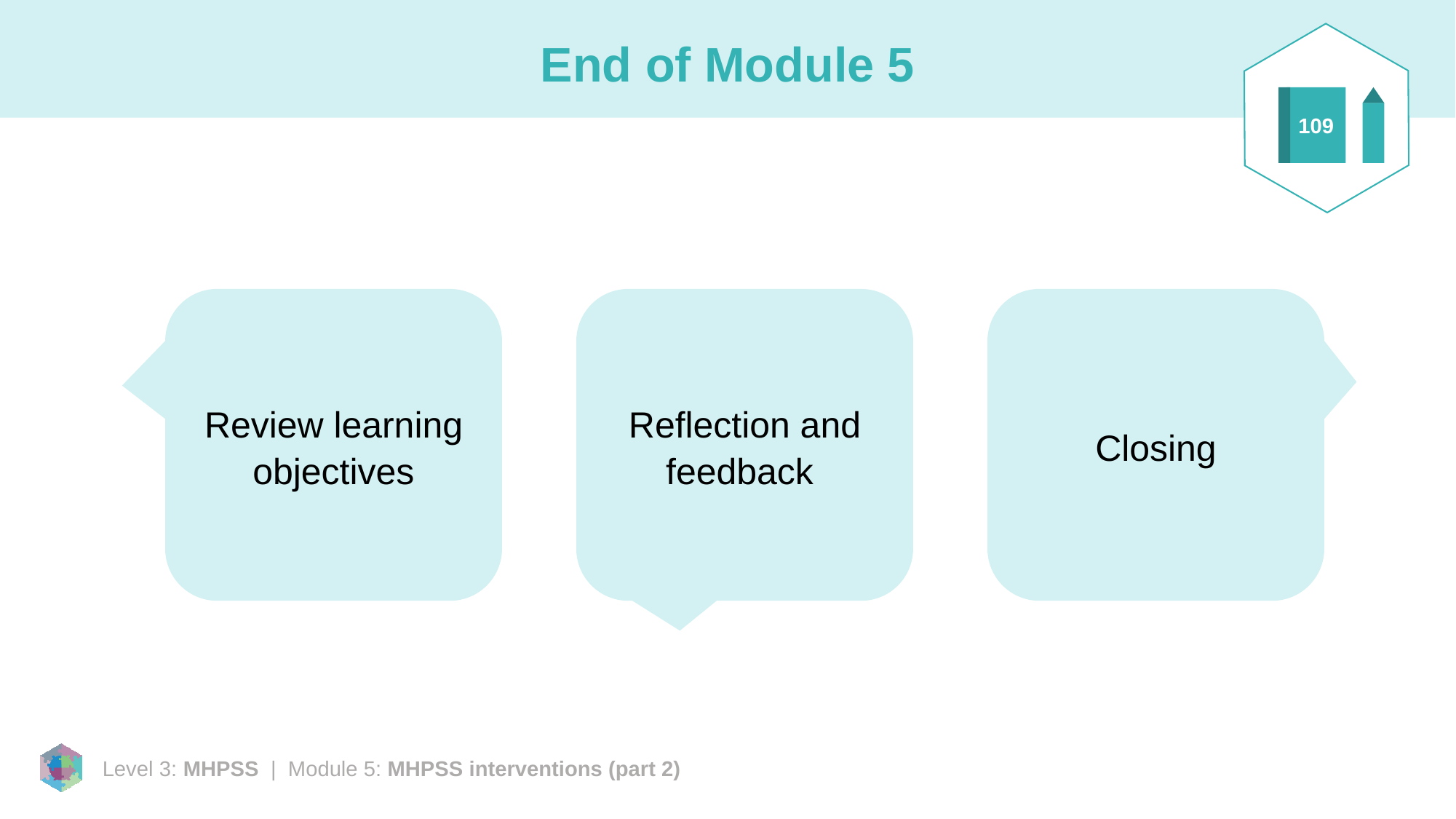

109

# End of Module 5
Review learning objectives
Reflection and feedback
Closing